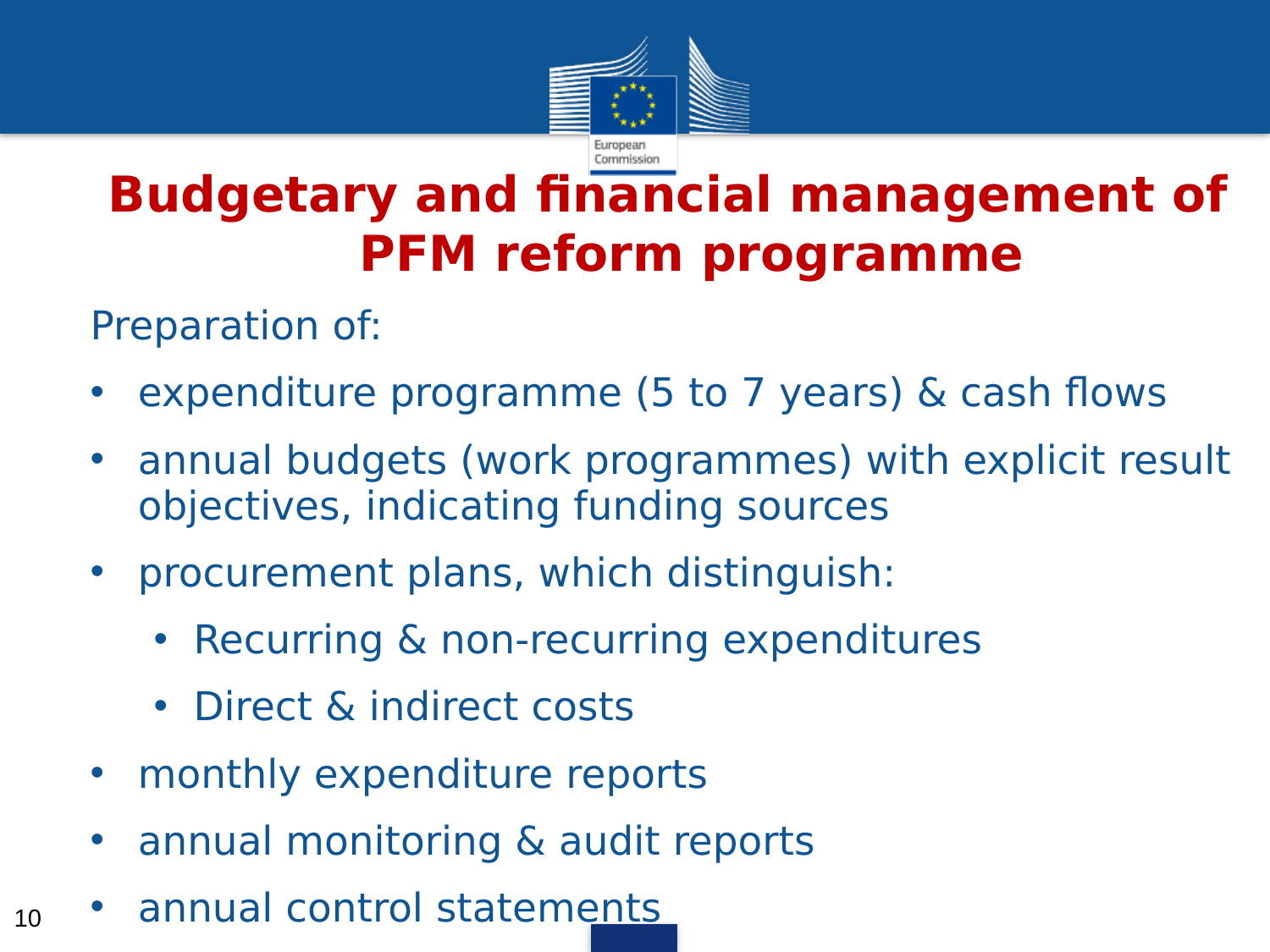

#
Budgetary and financial management of PFM reform programme
Preparation of:
expenditure programme (5 to 7 years) & cash flows
annual budgets (work programmes) with explicit result objectives, indicating funding sources
procurement plans, which distinguish:
Recurring & non-recurring expenditures
Direct & indirect costs
monthly expenditure reports
annual monitoring & audit reports
annual control statements

10